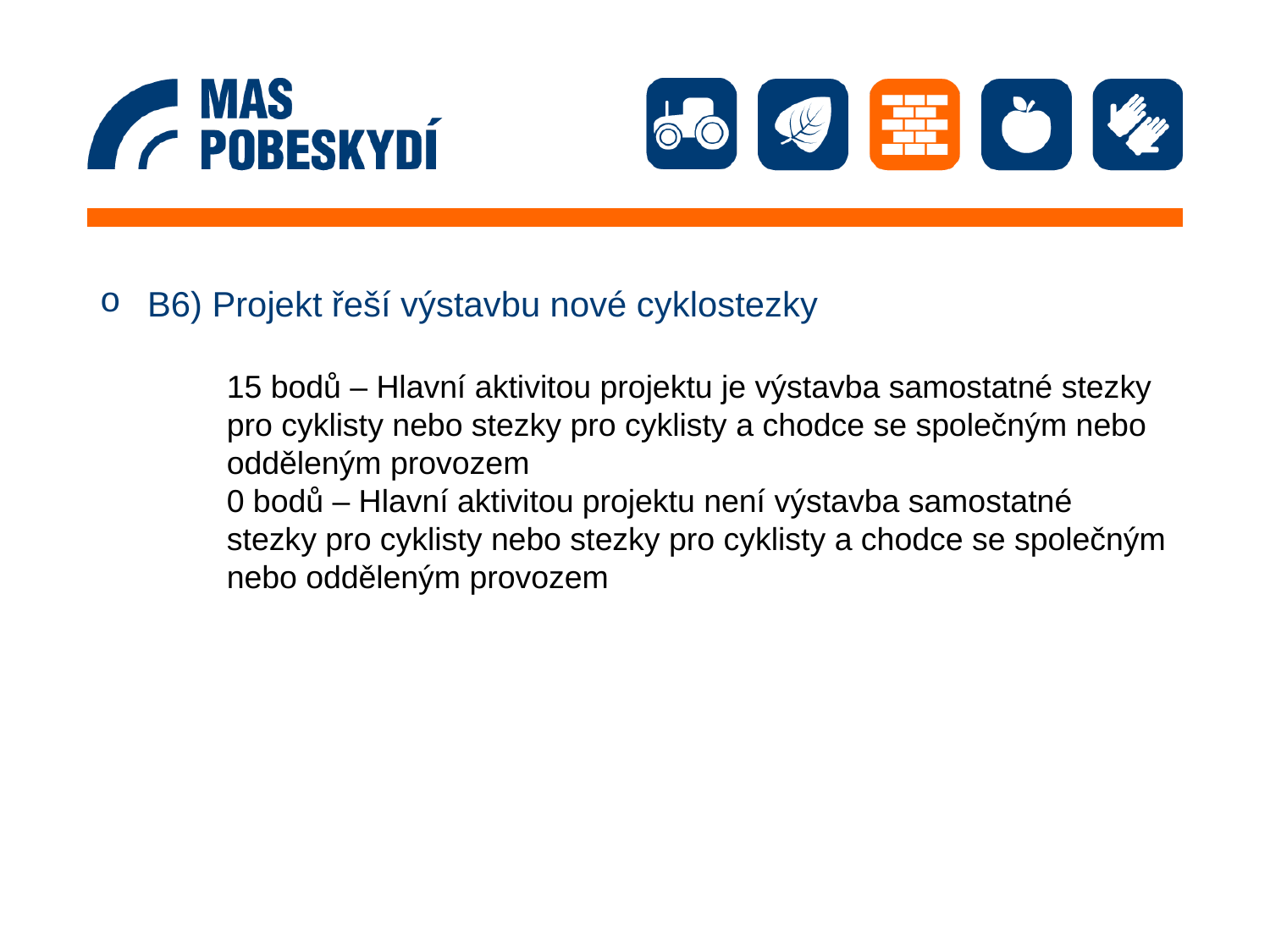

B6) Projekt řeší výstavbu nové cyklostezky

15 bodů – Hlavní aktivitou projektu je výstavba samostatné stezky pro cyklisty nebo stezky pro cyklisty a chodce se společným nebo odděleným provozem
0 bodů – Hlavní aktivitou projektu není výstavba samostatné stezky pro cyklisty nebo stezky pro cyklisty a chodce se společným nebo odděleným provozem